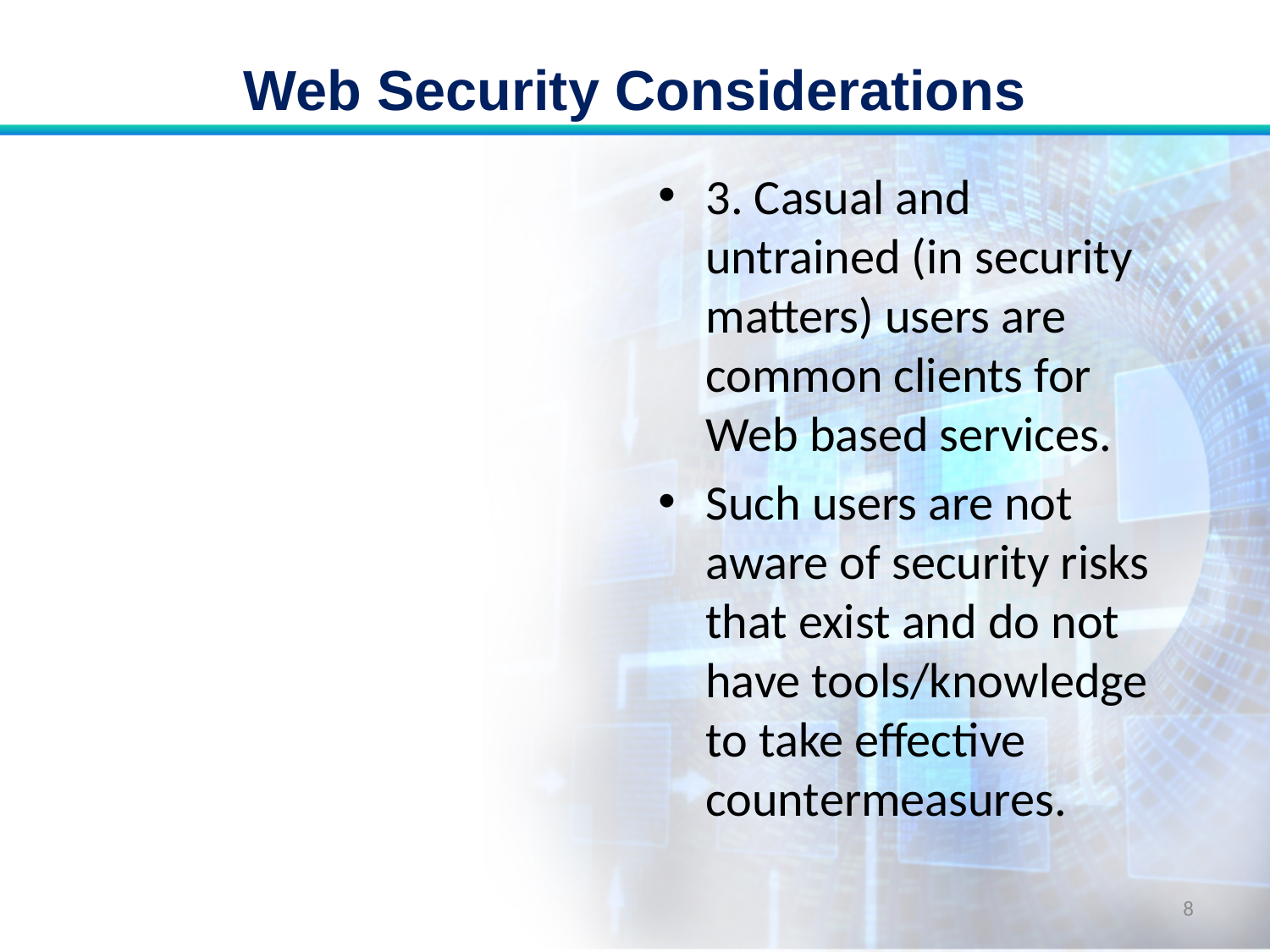

# Web Security Considerations
3. Casual and untrained (in security matters) users are common clients for Web based services.
Such users are not aware of security risks that exist and do not have tools/knowledge to take effective countermeasures.
8